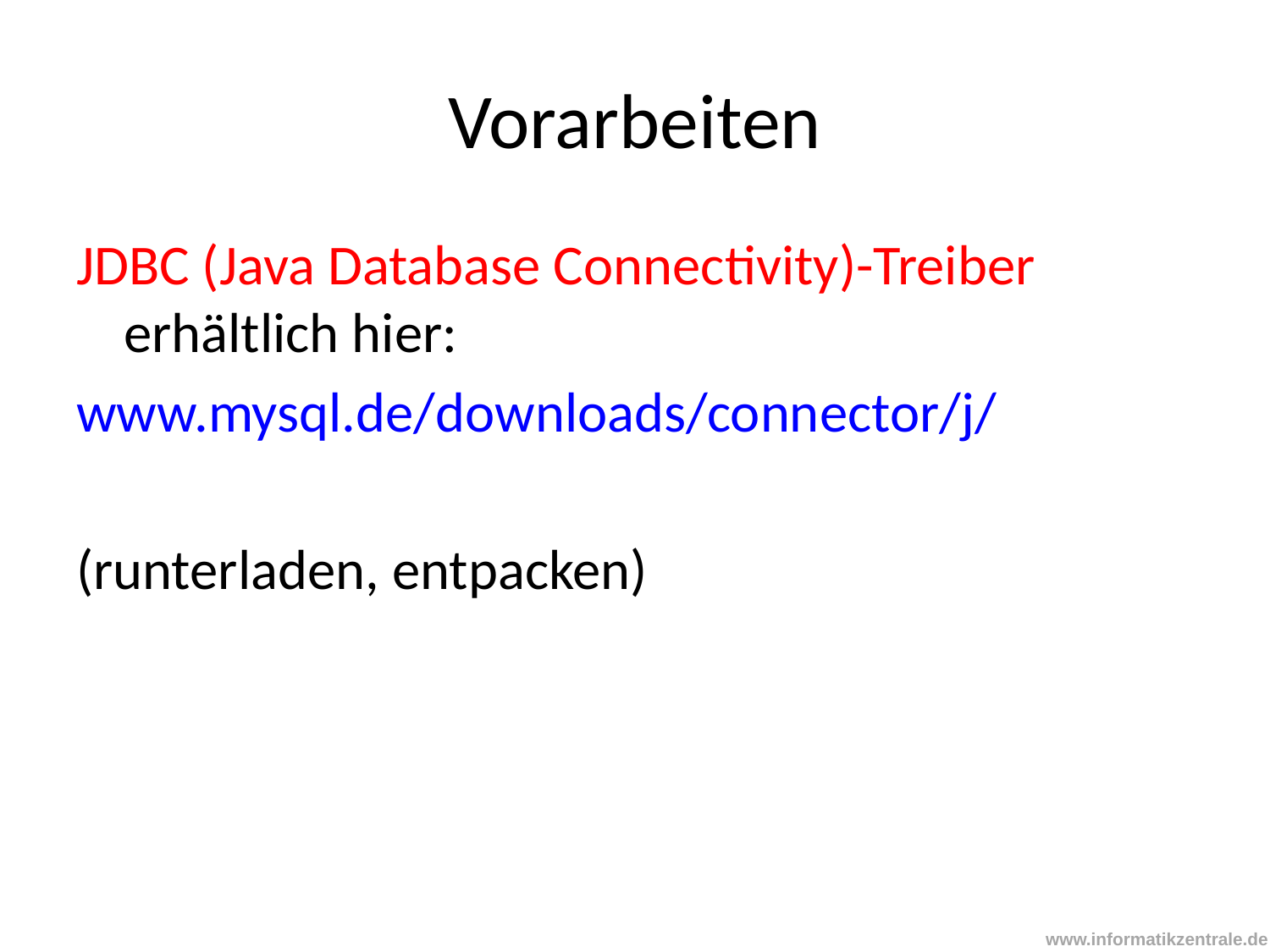

# Vorarbeiten
JDBC (Java Database Connectivity)-Treiber erhältlich hier:
www.mysql.de/downloads/connector/j/

(runterladen, entpacken)